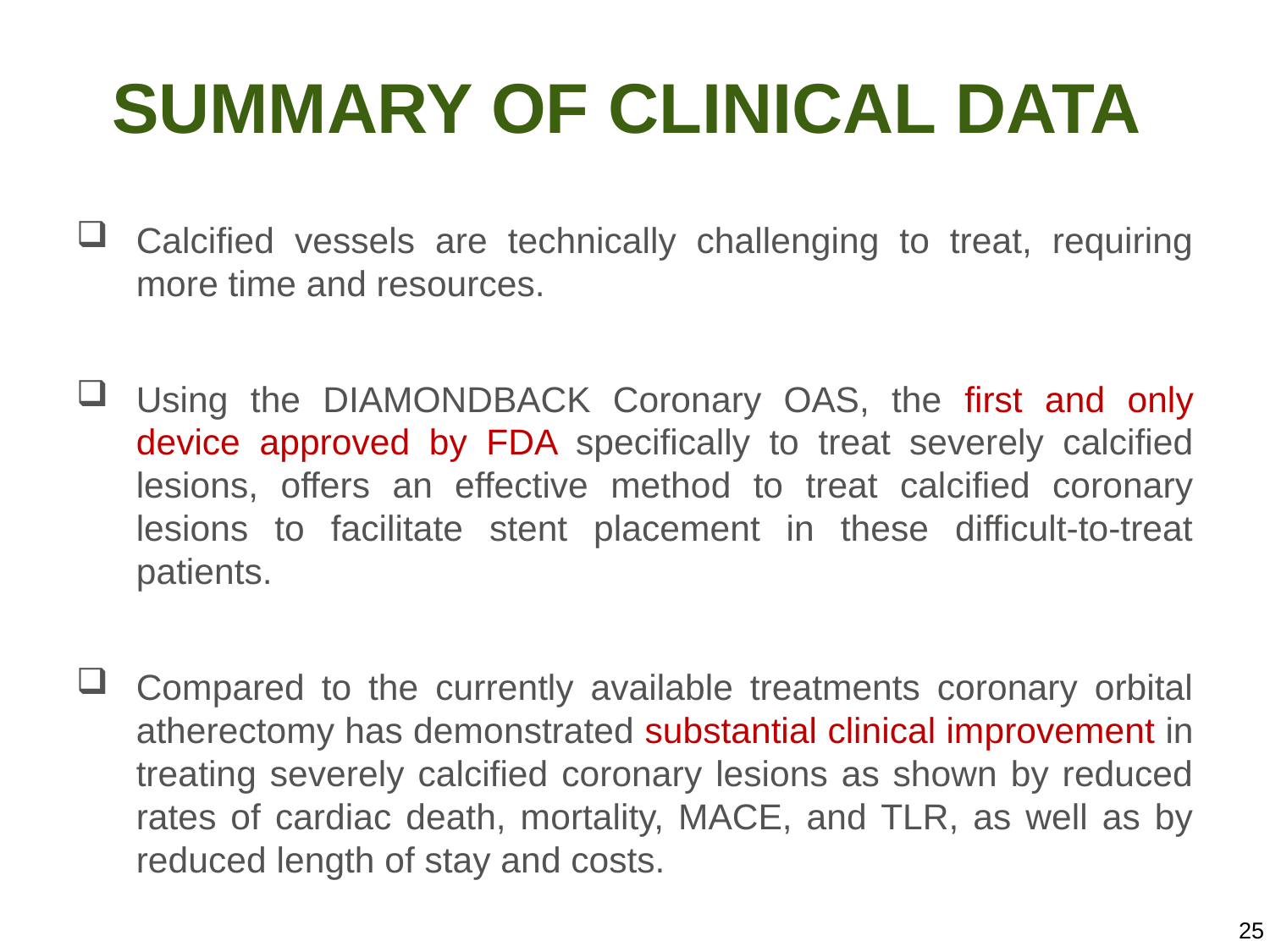

# Summary of clinical data
Calcified vessels are technically challenging to treat, requiring more time and resources.

Using the DIAMONDBACK Coronary OAS, the first and only device approved by FDA specifically to treat severely calcified lesions, offers an effective method to treat calcified coronary lesions to facilitate stent placement in these difficult-to-treat patients.

Compared to the currently available treatments coronary orbital atherectomy has demonstrated substantial clinical improvement in treating severely calcified coronary lesions as shown by reduced rates of cardiac death, mortality, MACE, and TLR, as well as by reduced length of stay and costs.

25